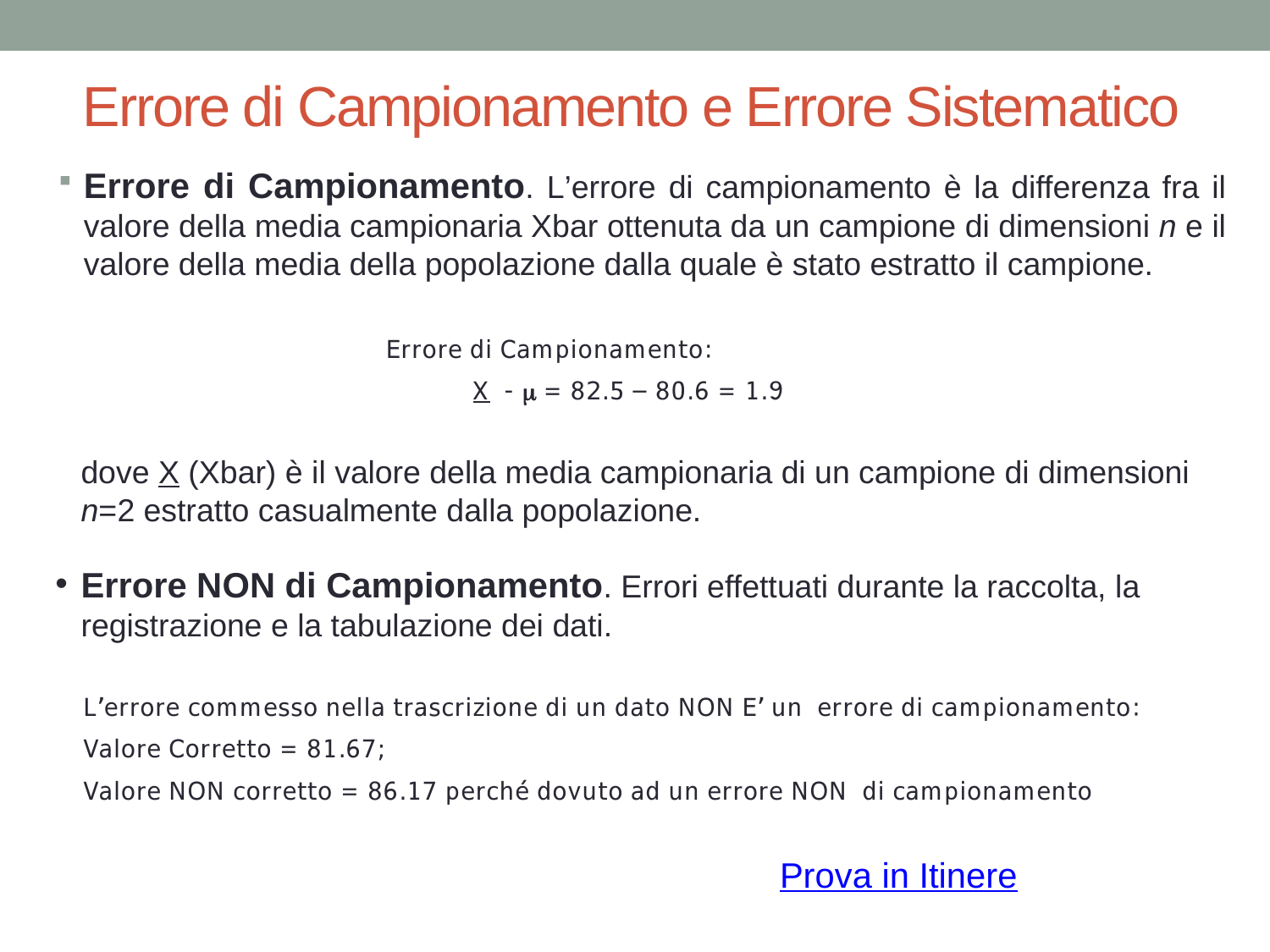

# Errore di Campionamento e Errore Sistematico
Errore di Campionamento. L’errore di campionamento è la differenza fra il valore della media campionaria Xbar ottenuta da un campione di dimensioni n e il valore della media della popolazione dalla quale è stato estratto il campione.
Errore di Campionamento:
	X  - μ = 82.5 – 80.6 = 1.9
dove X (Xbar) è il valore della media campionaria di un campione di dimensioni n=2 estratto casualmente dalla popolazione.

Errore NON di Campionamento. Errori effettuati durante la raccolta, la registrazione e la tabulazione dei dati.
L’errore commesso nella trascrizione di un dato NON E’ un  errore di campionamento:
Valore Corretto = 81.67;
Valore NON corretto = 86.17 perché dovuto ad un errore NON  di campionamento
Prova in Itinere